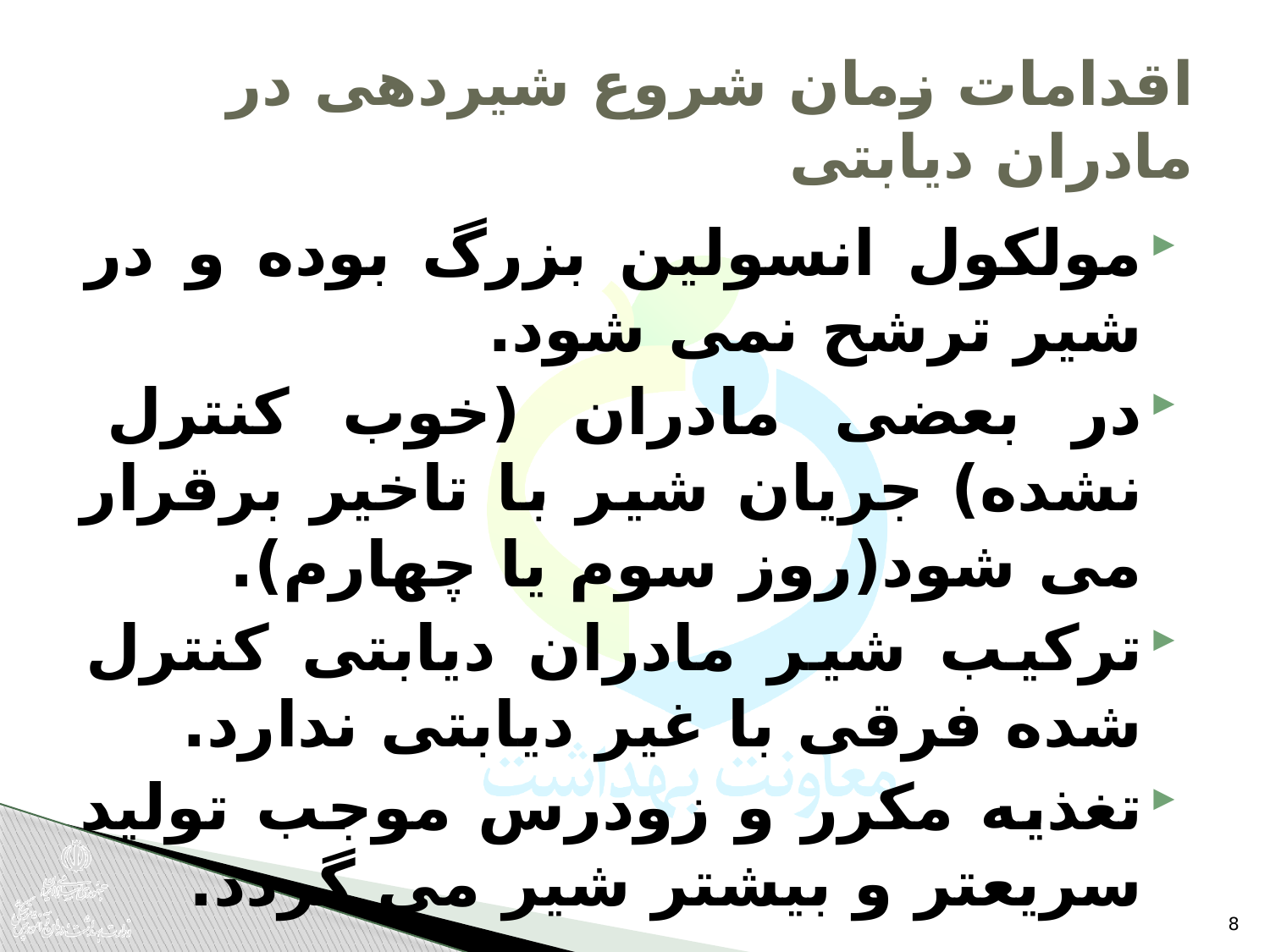

# اقدامات زمان شروع شیردهی در مادران دیابتی
مولکول انسولین بزرگ بوده و در شیر ترشح نمی شود.
در بعضی مادران (خوب کنترل نشده) جریان شیر با تاخیر برقرار می شود(روز سوم یا چهارم).
ترکیب شیر مادران دیابتی کنترل شده فرقی با غیر دیابتی ندارد.
تغذیه مکرر و زودرس موجب تولید سریعتر و بیشتر شیر می گردد.

8